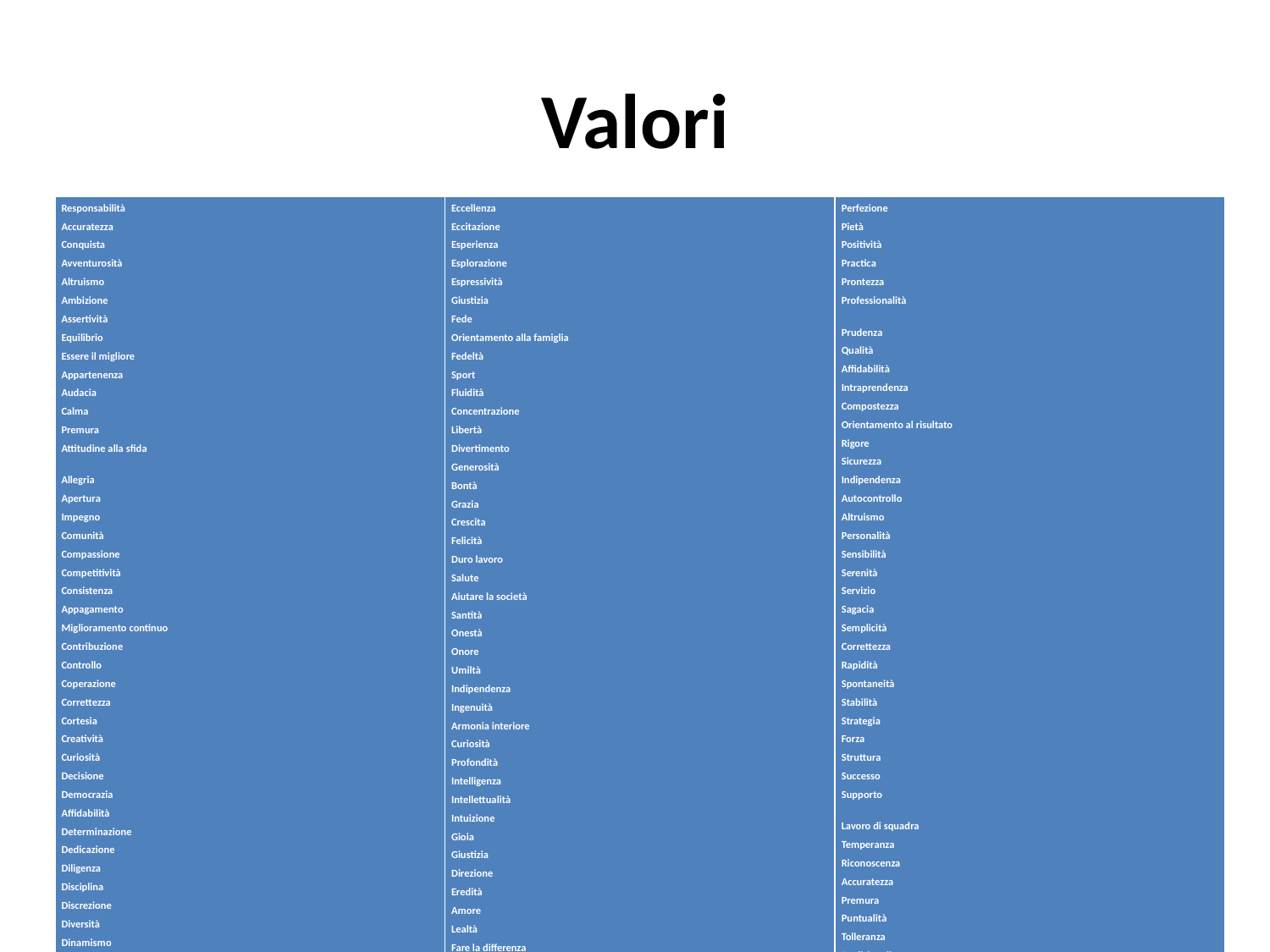

# Valori
| Responsabilità Accuratezza Conquista Avventurosità Altruismo Ambizione Assertività Equilibrio Essere il migliore Appartenenza Audacia Calma Premura Attitudine alla sfida Allegria Apertura Impegno Comunità Compassione Competitività Consistenza Appagamento Miglioramento continuo Contribuzione Controllo Coperazione Correttezza Cortesia Creatività Curiosità Decisione Democrazia Affidabilità Determinazione Dedicazione Diligenza Disciplina Discrezione Diversità Dinamismo Economia Efficienza Efficacia Eleganza Empatia Appagamento Entusiasmo Uguaglianza | Eccellenza Eccitazione Esperienza Esplorazione Espressività Giustizia Fede Orientamento alla famiglia Fedeltà Sport Fluidità Concentrazione Libertà Divertimento Generosità Bontà Grazia Crescita Felicità Duro lavoro Salute Aiutare la società Santità Onestà Onore Umiltà Indipendenza Ingenuità Armonia interiore Curiosità Profondità Intelligenza Intellettualità Intuizione Gioia Giustizia Direzione Eredità Amore Lealtà Fare la differenza Maestria Merito Obbedienza Apertura Ordine Originalità Patriottismo | Perfezione Pietà Positività Practica Prontezza Professionalità Prudenza Qualità Affidabilità Intraprendenza Compostezza Orientamento al risultato Rigore Sicurezza Indipendenza Autocontrollo Altruismo Personalità Sensibilità Serenità Servizio Sagacia Semplicità Correttezza Rapidità Spontaneità Stabilità Strategia Forza Struttura Successo Supporto Lavoro di squadra Temperanza Riconoscenza Accuratezza Premura Puntualità Tolleranza Tradizionalismo Fiducia Verità Comprensione Unicità Unità Utilità Visione Vitalità |
| --- | --- | --- |
18